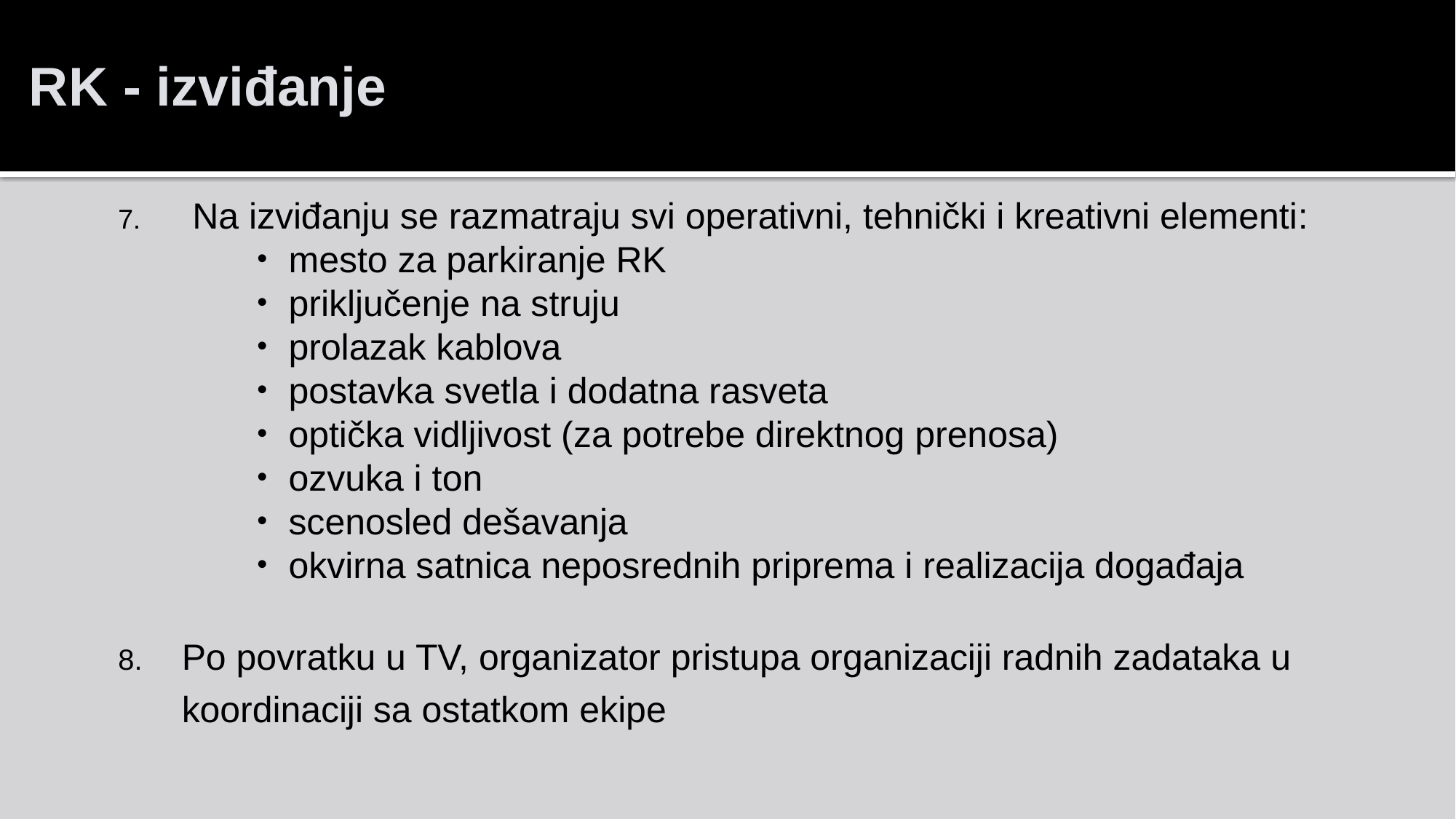

# RK - izviđanje
7.	Na izviđanju se razmatraju svi operativni, tehnički i kreativni elementi:
mesto za parkiranje RK
priključenje na struju
prolazak kablova
postavka svetla i dodatna rasveta
optička vidljivost (za potrebe direktnog prenosa)
ozvuka i ton
scenosled dešavanja
okvirna satnica neposrednih priprema i realizacija događaja

Po povratku u TV, organizator pristupa organizaciji radnih zadataka u koordinaciji sa ostatkom ekipe